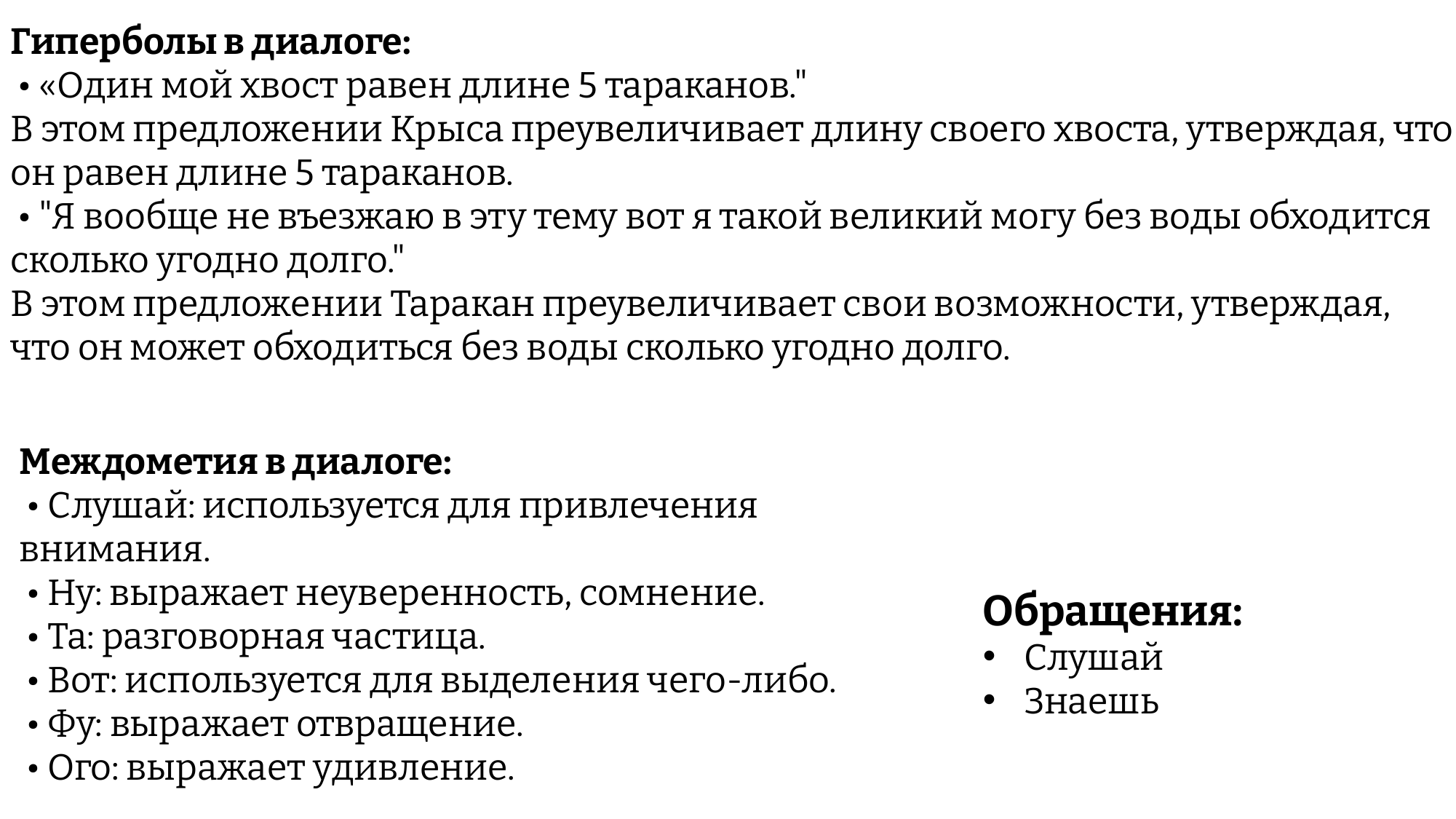

Гиперболы в диалоге:
 • «Один мой хвост равен длине 5 тараканов."
В этом предложении Крыса преувеличивает длину своего хвоста, утверждая, что он равен длине 5 тараканов.
 • "Я вообще не въезжаю в эту тему вот я такой великий могу без воды обходится сколько угодно долго."
В этом предложении Таракан преувеличивает свои возможности, утверждая, что он может обходиться без воды сколько угодно долго.
Междометия в диалоге:
 • Слушай: используется для привлечения внимания.
 • Ну: выражает неуверенность, сомнение.
 • Та: разговорная частица.
 • Вот: используется для выделения чего-либо.
 • Фу: выражает отвращение.
 • Ого: выражает удивление.

Обращения:
Слушай
Знаешь